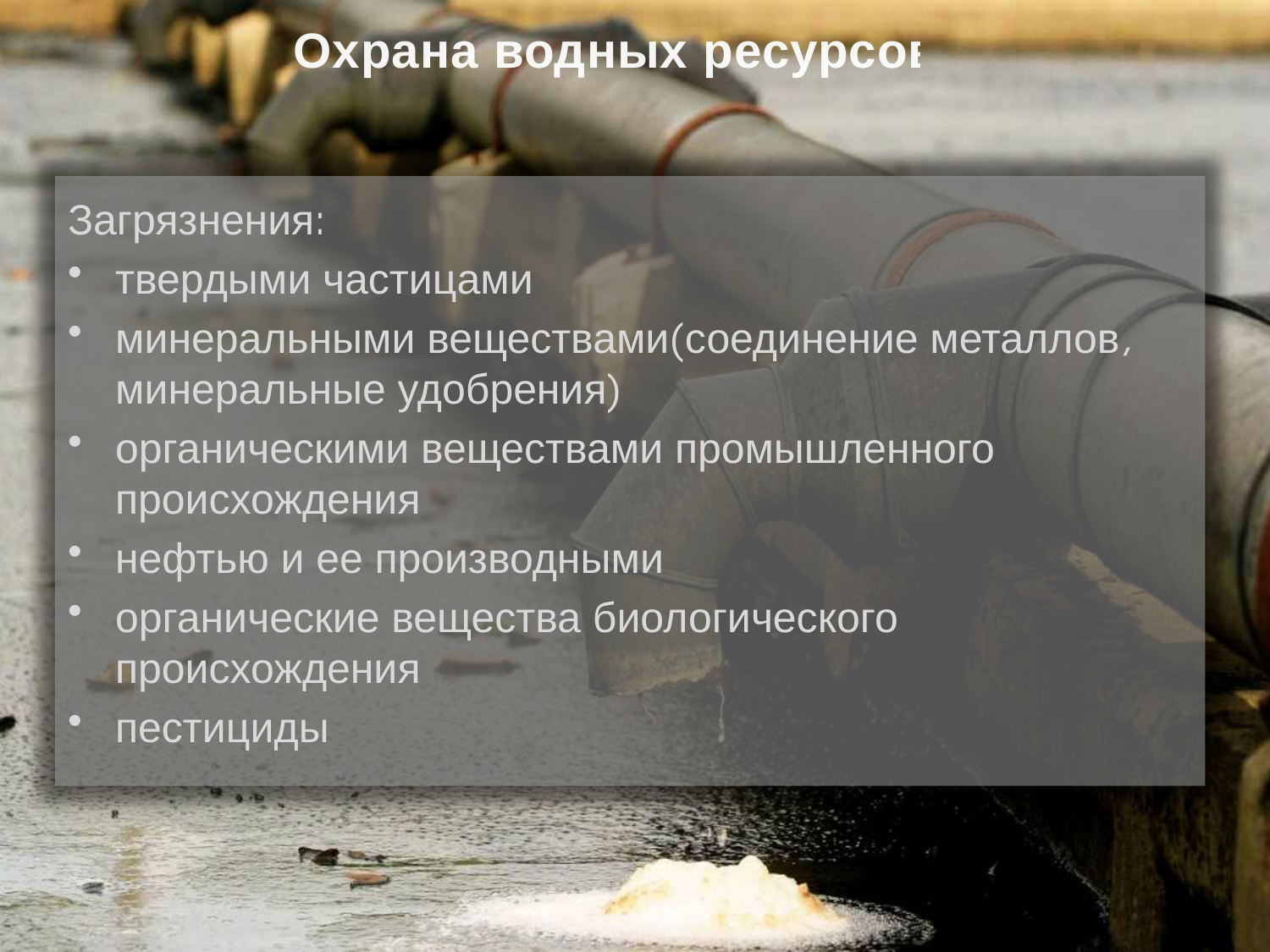

# Охрана водных ресурсов

Загрязнения:
твердыми частицами
минеральными веществами(соединение металлов, минеральные удобрения)
органическими веществами промышленного происхождения
нефтью и ее производными
органические вещества биологического происхождения
пестициды